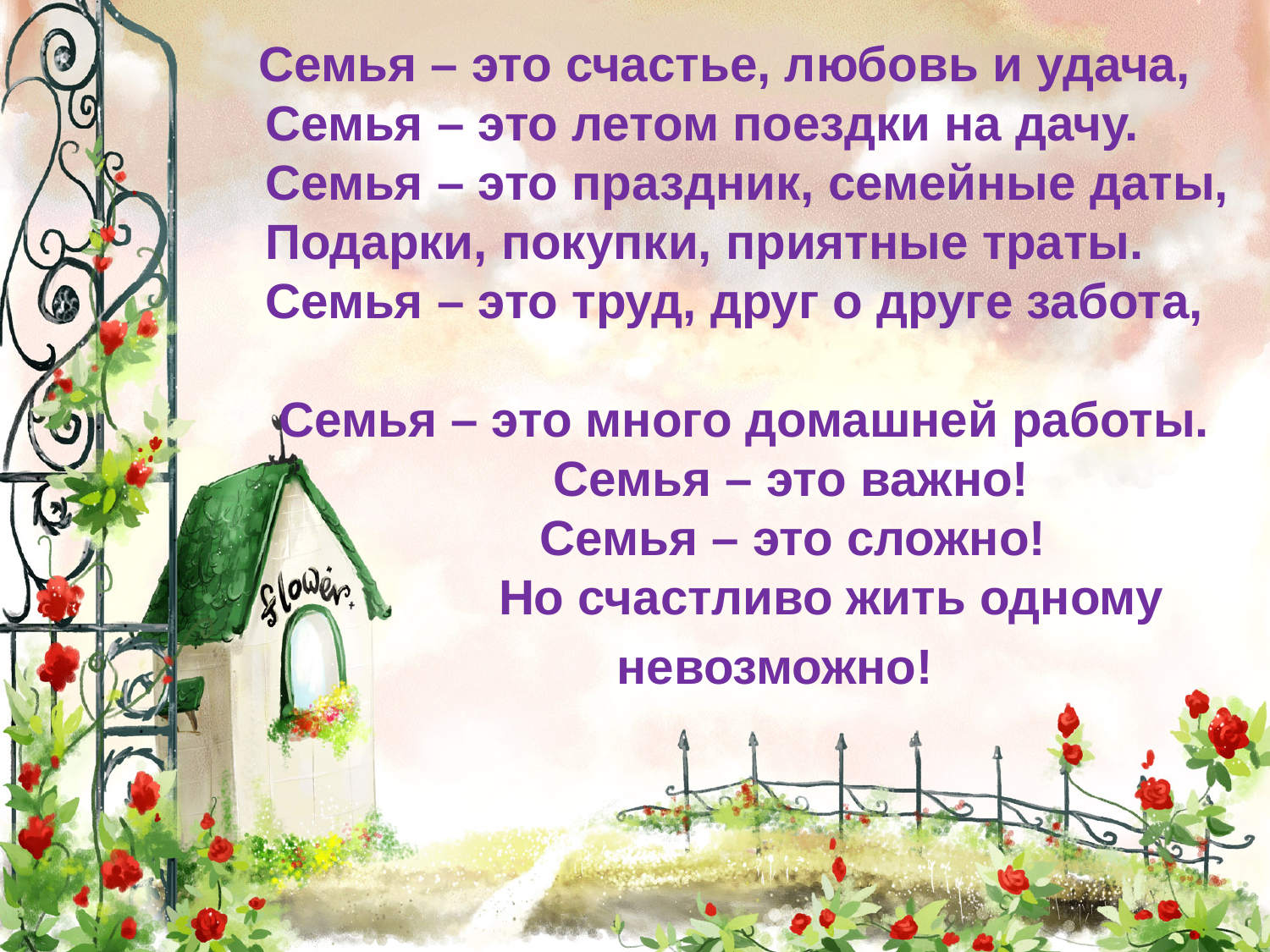

Семья – это счастье, любовь и удача,
Семья – это летом поездки на дачу.
Семья – это праздник, семейные даты,
Подарки, покупки, приятные траты.
Семья – это труд, друг о друге забота,
 Семья – это много домашней работы.
                     Семья – это важно!
                    Семья – это сложно!
                 Но счастливо жить одному
                             невозможно!